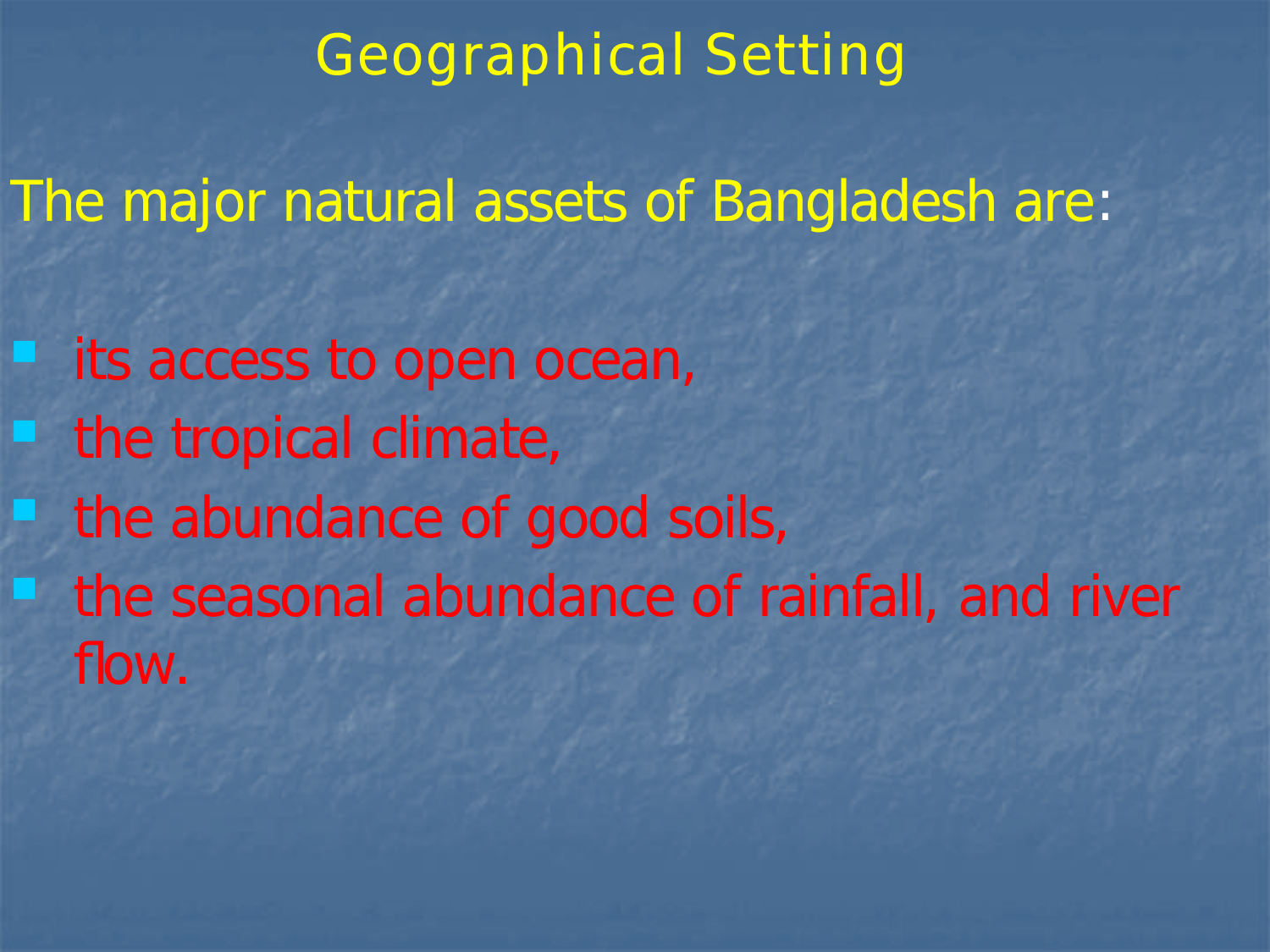

# Geographical Setting
The major natural assets of Bangladesh are:

its access to open ocean,
the tropical climate,
the abundance of good soils,
the seasonal abundance of rainfall, and river flow.